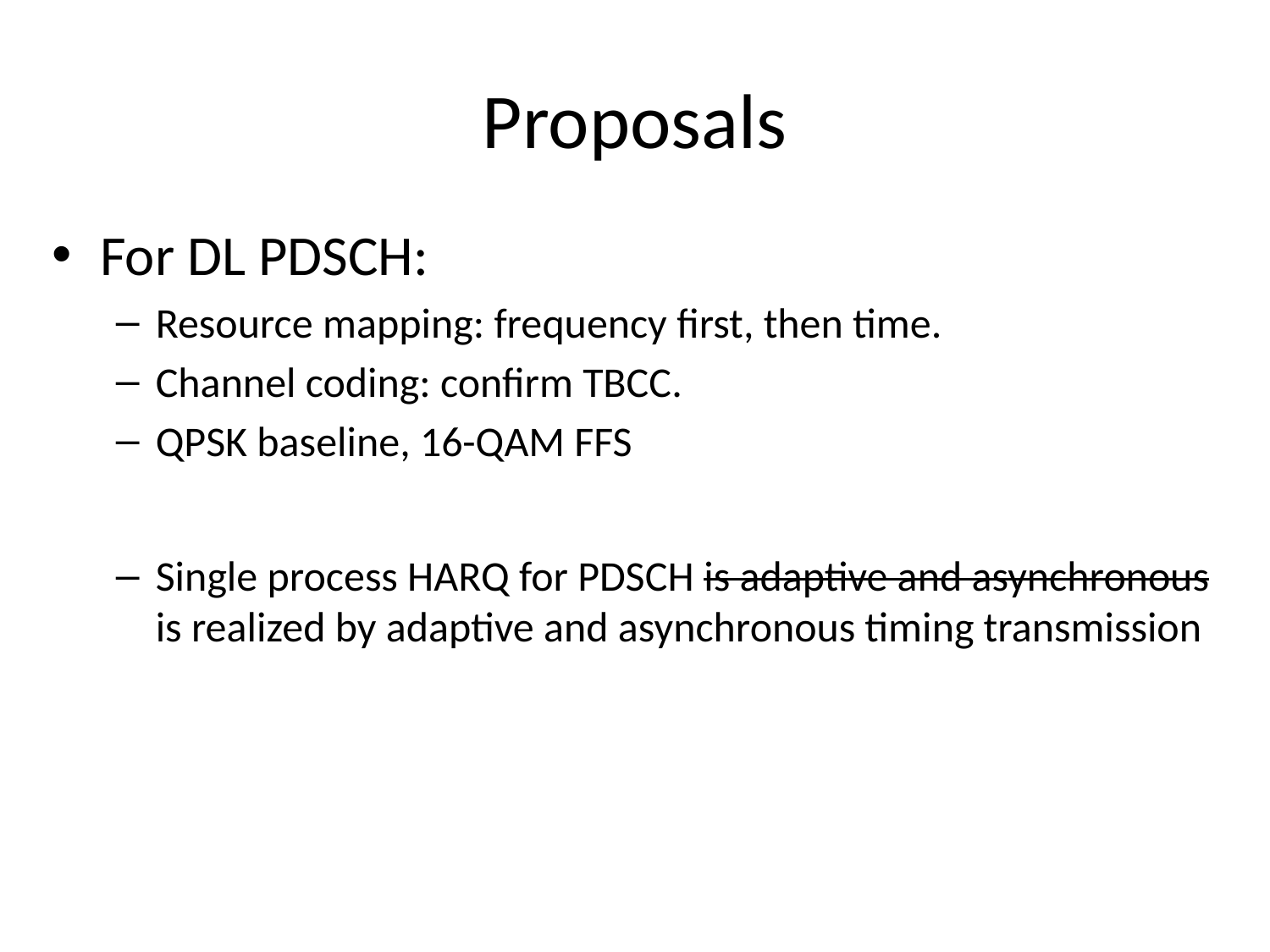

# Proposals
For DL PDSCH:
Resource mapping: frequency first, then time.
Channel coding: confirm TBCC.
QPSK baseline, 16-QAM FFS

Single process HARQ for PDSCH is adaptive and asynchronous is realized by adaptive and asynchronous timing transmission